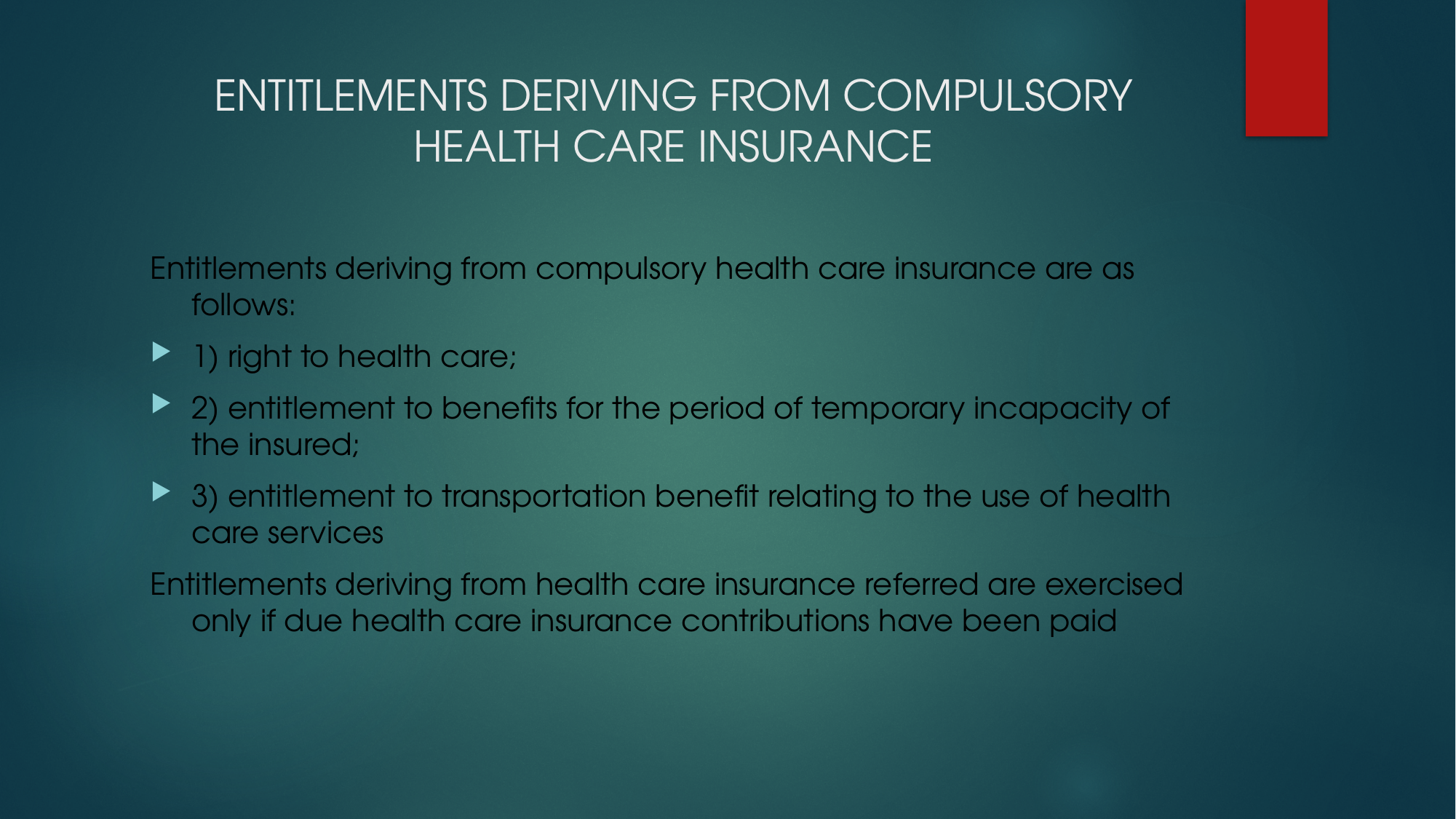

# ENTITLEMENTS DERIVING FROM COMPULSORY HEALTH CARE INSURANCE

Entitlements deriving from compulsory health care insurance are as follows:
1) right to health care;
2) entitlement to benefits for the period of temporary incapacity of the insured;
3) entitlement to transportation benefit relating to the use of health care services
Entitlements deriving from health care insurance referred are exercised only if due health care insurance contributions have been paid